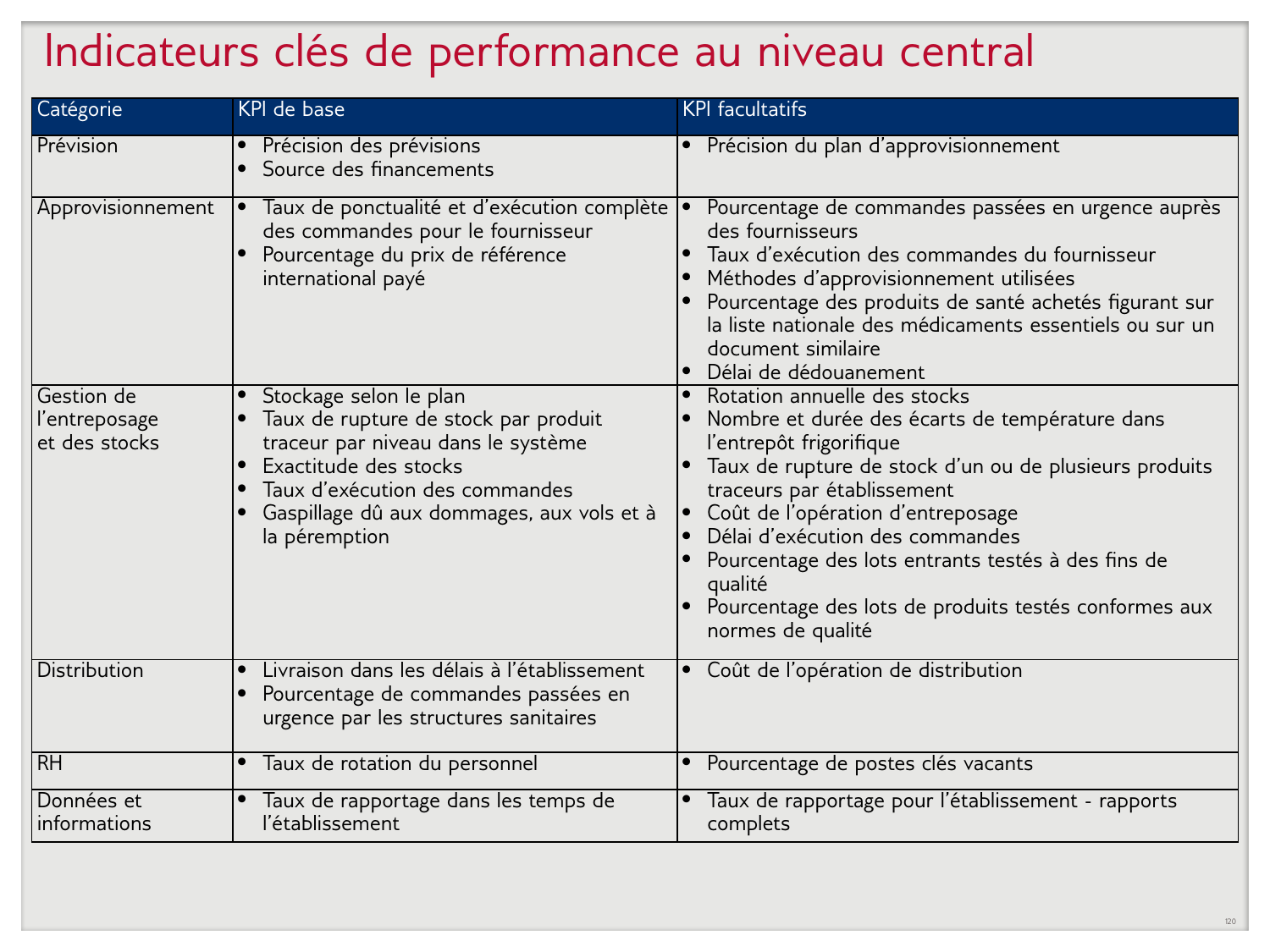

# Indicateurs clés de performance au niveau central
| Catégorie | KPI de base | KPI facultatifs |
| --- | --- | --- |
| Prévision | Précision des prévisions Source des financements | Précision du plan d’approvisionnement |
| Approvisionnement | Taux de ponctualité et d’exécution complète des commandes pour le fournisseur Pourcentage du prix de référence international payé | Pourcentage de commandes passées en urgence auprès des fournisseurs Taux d’exécution des commandes du fournisseur Méthodes d’approvisionnement utilisées Pourcentage des produits de santé achetés figurant sur la liste nationale des médicaments essentiels ou sur un document similaire Délai de dédouanement |
| Gestion de l’entreposage et des stocks | Stockage selon le plan Taux de rupture de stock par produit traceur par niveau dans le système Exactitude des stocks Taux d’exécution des commandes Gaspillage dû aux dommages, aux vols et à la péremption | Rotation annuelle des stocks Nombre et durée des écarts de température dans l’entrepôt frigorifique Taux de rupture de stock d’un ou de plusieurs produits traceurs par établissement Coût de l’opération d’entreposage Délai d’exécution des commandes Pourcentage des lots entrants testés à des fins de qualité Pourcentage des lots de produits testés conformes aux normes de qualité |
| Distribution | Livraison dans les délais à l’établissement Pourcentage de commandes passées en urgence par les structures sanitaires | Coût de l’opération de distribution |
| RH | Taux de rotation du personnel | Pourcentage de postes clés vacants |
| Données et informations | Taux de rapportage dans les temps de l’établissement | Taux de rapportage pour l’établissement - rapports complets |
120